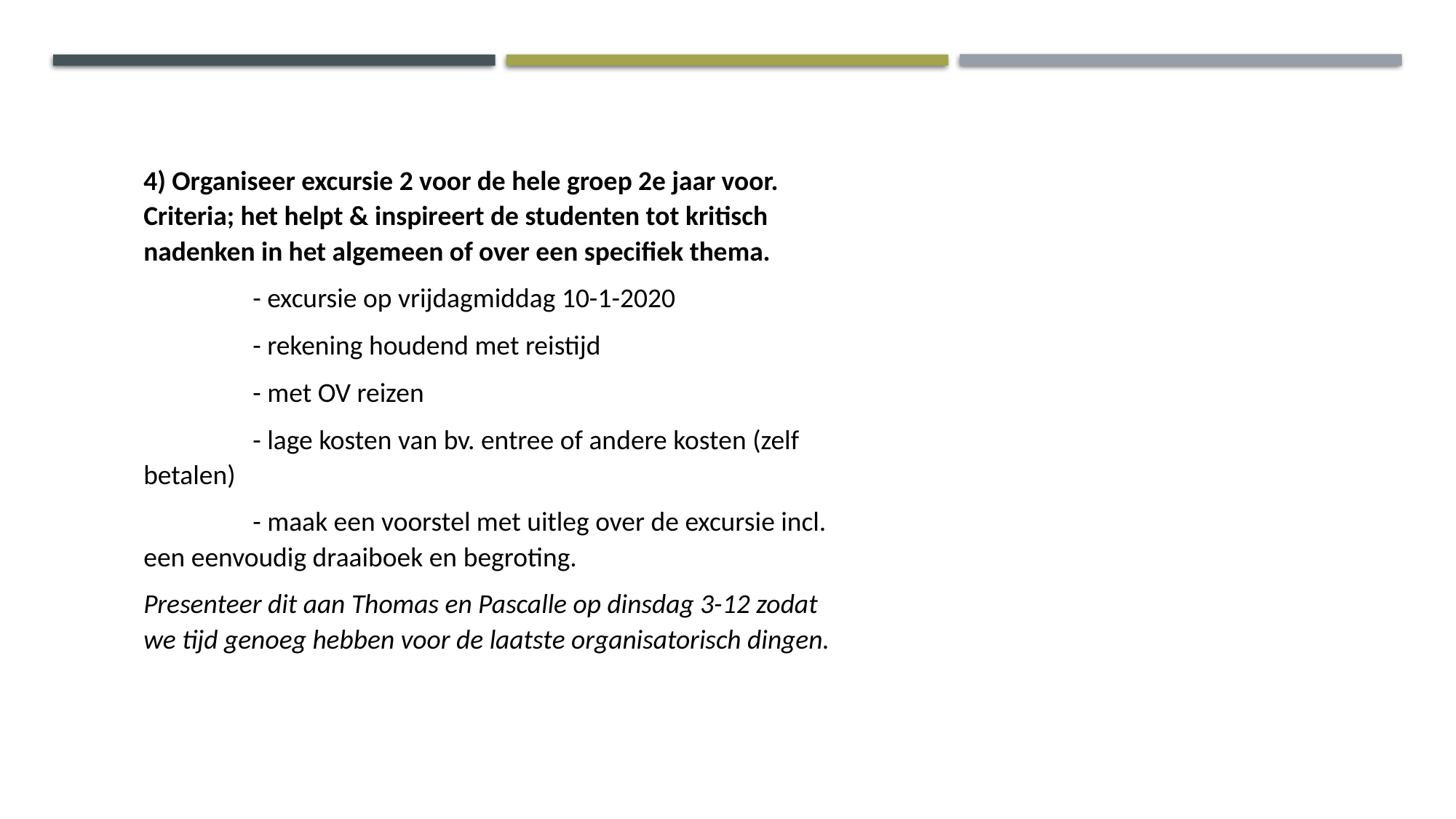

4) Organiseer excursie 2 voor de hele groep 2e jaar voor. Criteria; het helpt & inspireert de studenten tot kritisch nadenken in het algemeen of over een specifiek thema.
	- excursie op vrijdagmiddag 10-1-2020
	- rekening houdend met reistijd
	- met OV reizen
	- lage kosten van bv. entree of andere kosten (zelf betalen)
	- maak een voorstel met uitleg over de excursie incl. een eenvoudig draaiboek en begroting.
Presenteer dit aan Thomas en Pascalle op dinsdag 3-12 zodat we tijd genoeg hebben voor de laatste organisatorisch dingen.